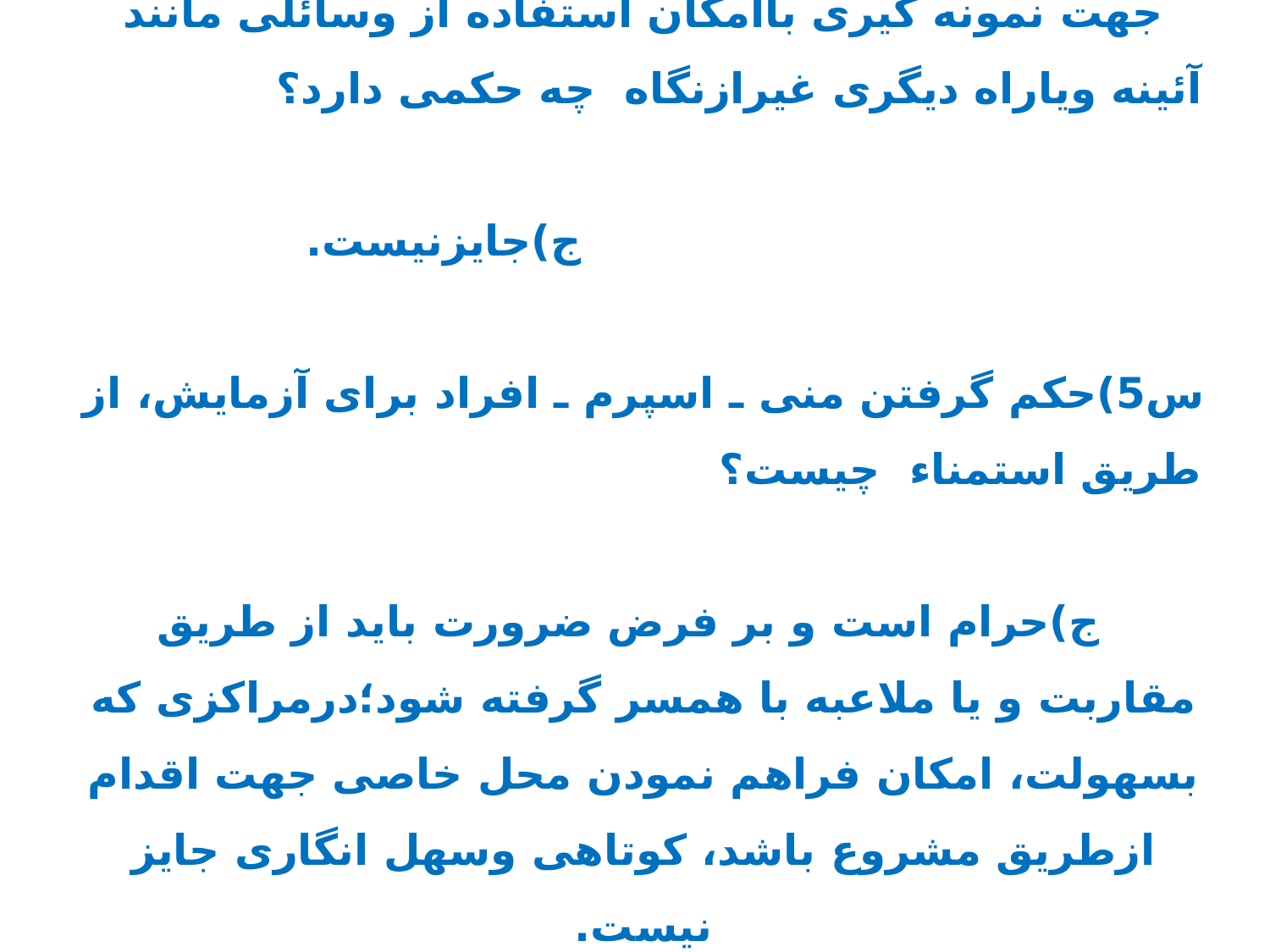

س4) نگاه به عورت افرادمشکوک به بیماری مقاربتی  جهت نمونه گیری باامکان استفاده از وسائلی مانند آئینه ویاراه دیگری غیرازنگاه  چه حکمی دارد؟                                                                                                                      ج)جایزنیست.

س5)حکم گرفتن منى ـ اسپرم ـ افراد براى آزمايش، از طريق استمناء  چیست؟
  ج)حرام است و بر فرض ضرورت بايد از طريق مقاربت و يا ملاعبه با همسر گرفته شود؛درمراکزی که بسهولت، امکان فراهم نمودن محل خاصی جهت اقدام ازطریق مشروع باشد، کوتاهی وسهل انگاری جایز نیست.